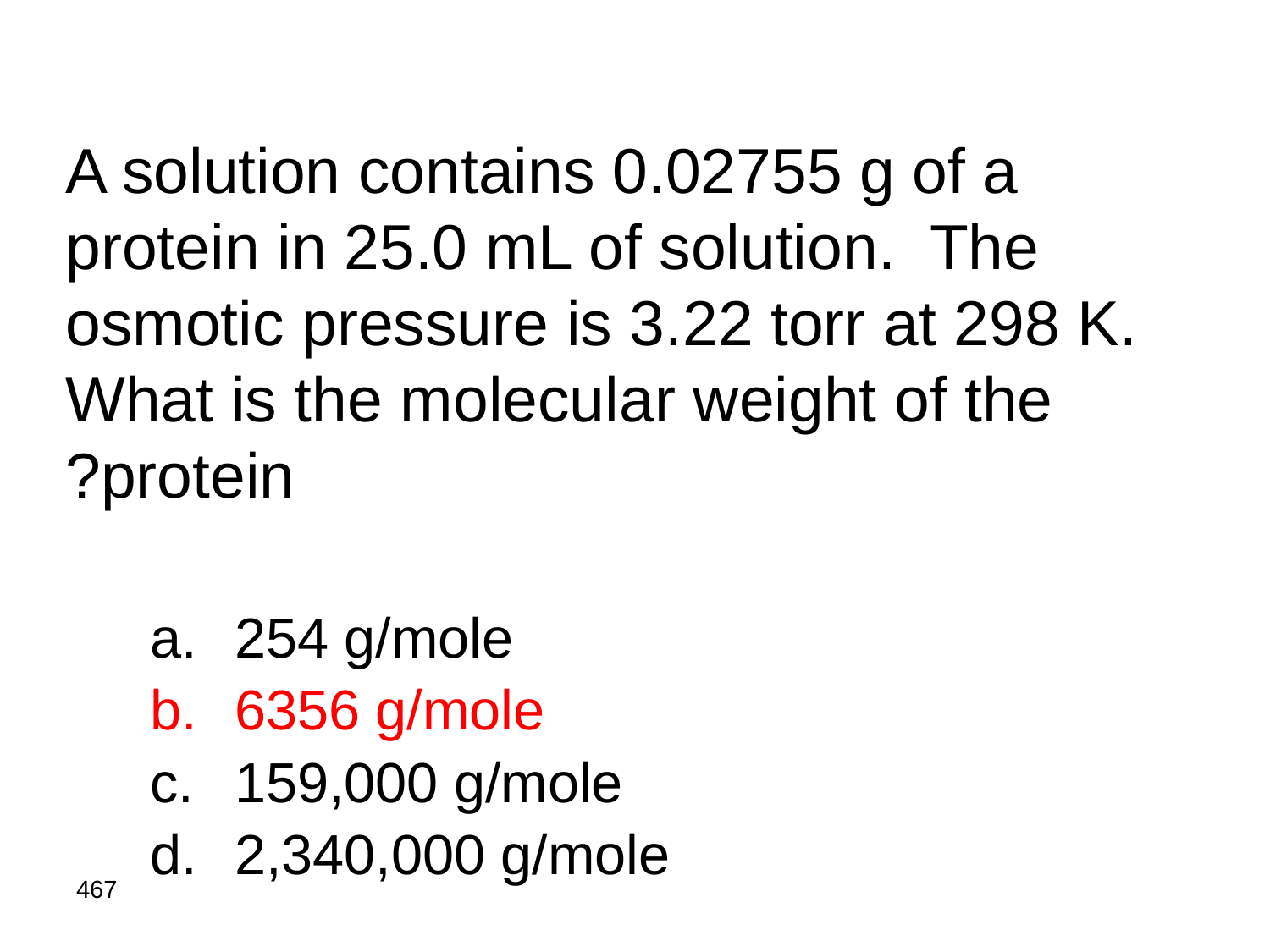

# A solution contains 0.02755 g of a protein in 25.0 mL of solution.  The osmotic pressure is 3.22 torr at 298 K.  What is the molecular weight of the protein?
254 g/mole
6356 g/mole
159,000 g/mole
2,340,000 g/mole
467